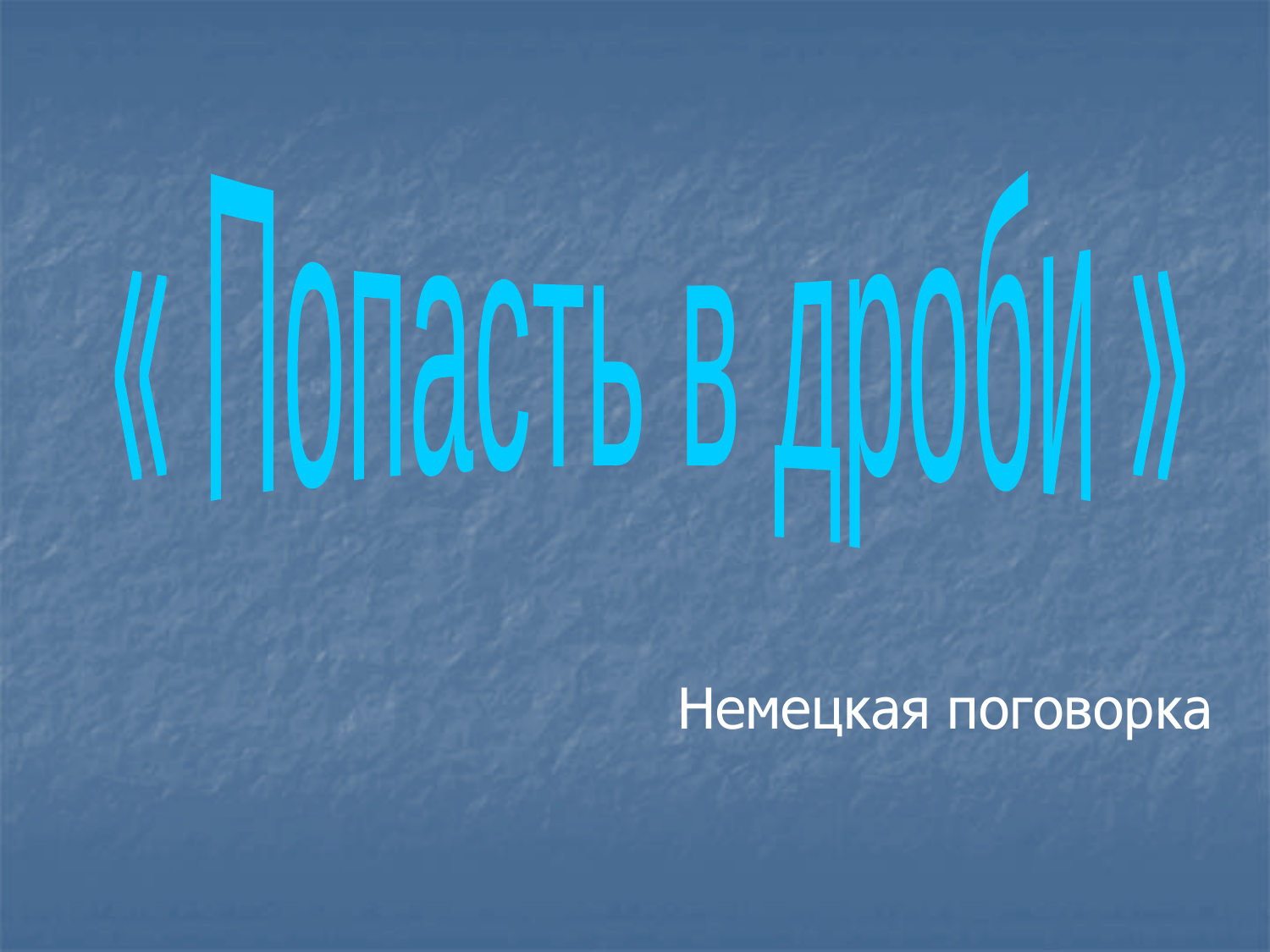

« Попасть в дроби »
Немецкая поговорка